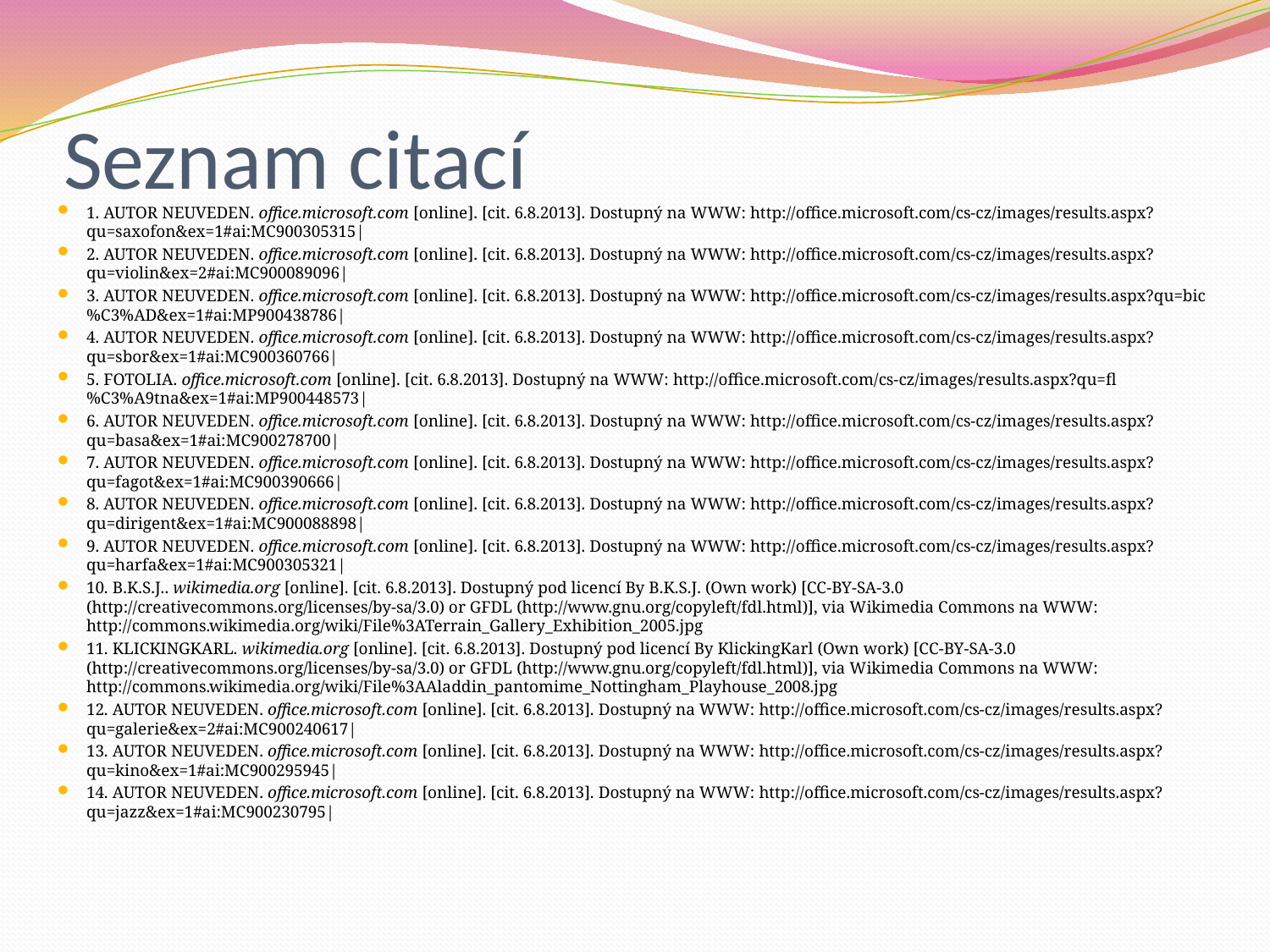

# Seznam citací
1. AUTOR NEUVEDEN. office.microsoft.com [online]. [cit. 6.8.2013]. Dostupný na WWW: http://office.microsoft.com/cs-cz/images/results.aspx?qu=saxofon&ex=1#ai:MC900305315|
2. AUTOR NEUVEDEN. office.microsoft.com [online]. [cit. 6.8.2013]. Dostupný na WWW: http://office.microsoft.com/cs-cz/images/results.aspx?qu=violin&ex=2#ai:MC900089096|
3. AUTOR NEUVEDEN. office.microsoft.com [online]. [cit. 6.8.2013]. Dostupný na WWW: http://office.microsoft.com/cs-cz/images/results.aspx?qu=bic%C3%AD&ex=1#ai:MP900438786|
4. AUTOR NEUVEDEN. office.microsoft.com [online]. [cit. 6.8.2013]. Dostupný na WWW: http://office.microsoft.com/cs-cz/images/results.aspx?qu=sbor&ex=1#ai:MC900360766|
5. FOTOLIA. office.microsoft.com [online]. [cit. 6.8.2013]. Dostupný na WWW: http://office.microsoft.com/cs-cz/images/results.aspx?qu=fl%C3%A9tna&ex=1#ai:MP900448573|
6. AUTOR NEUVEDEN. office.microsoft.com [online]. [cit. 6.8.2013]. Dostupný na WWW: http://office.microsoft.com/cs-cz/images/results.aspx?qu=basa&ex=1#ai:MC900278700|
7. AUTOR NEUVEDEN. office.microsoft.com [online]. [cit. 6.8.2013]. Dostupný na WWW: http://office.microsoft.com/cs-cz/images/results.aspx?qu=fagot&ex=1#ai:MC900390666|
8. AUTOR NEUVEDEN. office.microsoft.com [online]. [cit. 6.8.2013]. Dostupný na WWW: http://office.microsoft.com/cs-cz/images/results.aspx?qu=dirigent&ex=1#ai:MC900088898|
9. AUTOR NEUVEDEN. office.microsoft.com [online]. [cit. 6.8.2013]. Dostupný na WWW: http://office.microsoft.com/cs-cz/images/results.aspx?qu=harfa&ex=1#ai:MC900305321|
10. B.K.S.J.. wikimedia.org [online]. [cit. 6.8.2013]. Dostupný pod licencí By B.K.S.J. (Own work) [CC-BY-SA-3.0 (http://creativecommons.org/licenses/by-sa/3.0) or GFDL (http://www.gnu.org/copyleft/fdl.html)], via Wikimedia Commons na WWW: http://commons.wikimedia.org/wiki/File%3ATerrain_Gallery_Exhibition_2005.jpg
11. KLICKINGKARL. wikimedia.org [online]. [cit. 6.8.2013]. Dostupný pod licencí By KlickingKarl (Own work) [CC-BY-SA-3.0 (http://creativecommons.org/licenses/by-sa/3.0) or GFDL (http://www.gnu.org/copyleft/fdl.html)], via Wikimedia Commons na WWW: http://commons.wikimedia.org/wiki/File%3AAladdin_pantomime_Nottingham_Playhouse_2008.jpg
12. AUTOR NEUVEDEN. office.microsoft.com [online]. [cit. 6.8.2013]. Dostupný na WWW: http://office.microsoft.com/cs-cz/images/results.aspx?qu=galerie&ex=2#ai:MC900240617|
13. AUTOR NEUVEDEN. office.microsoft.com [online]. [cit. 6.8.2013]. Dostupný na WWW: http://office.microsoft.com/cs-cz/images/results.aspx?qu=kino&ex=1#ai:MC900295945|
14. AUTOR NEUVEDEN. office.microsoft.com [online]. [cit. 6.8.2013]. Dostupný na WWW: http://office.microsoft.com/cs-cz/images/results.aspx?qu=jazz&ex=1#ai:MC900230795|